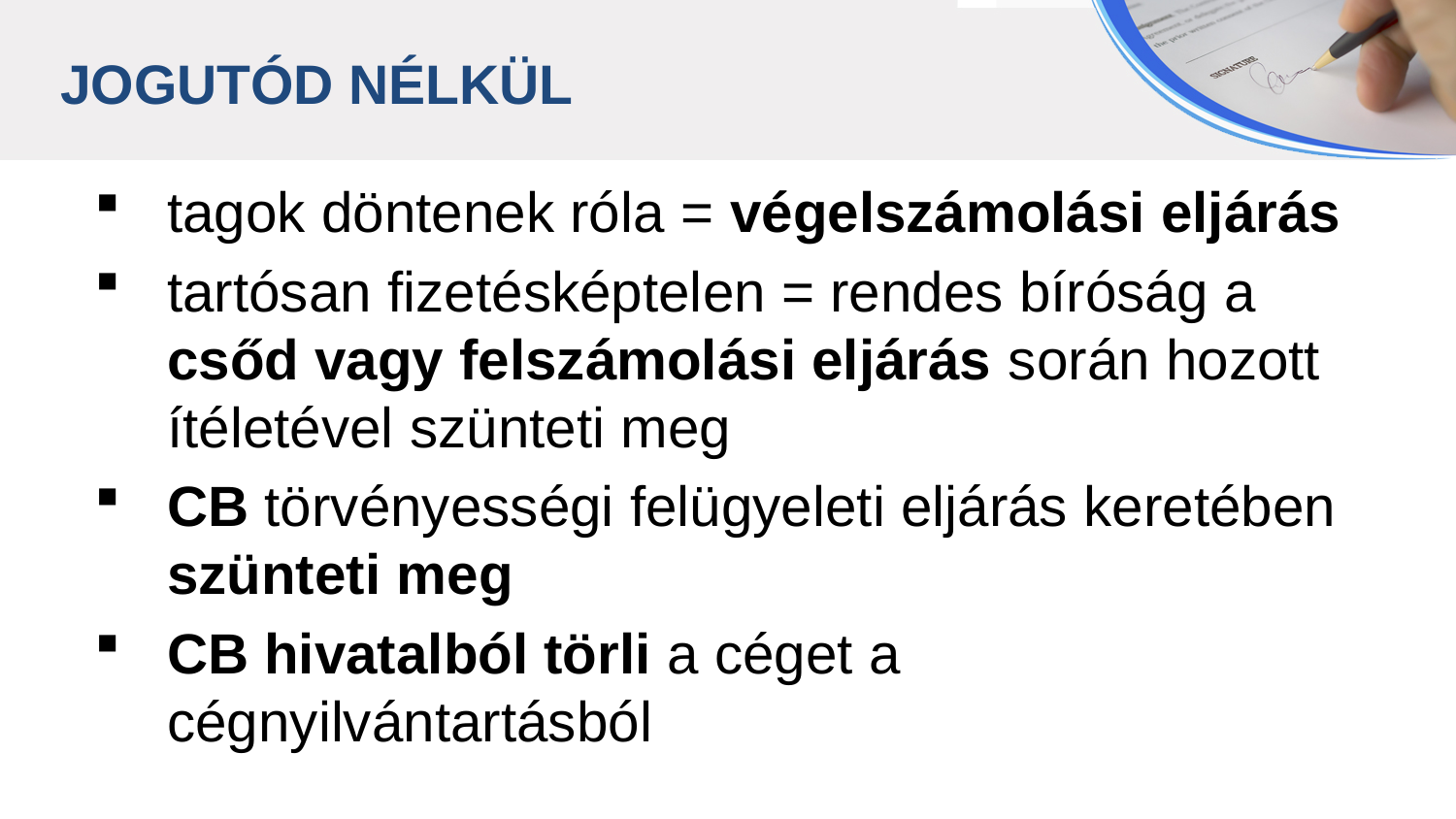

JOGUTÓD NÉLKÜL
tagok döntenek róla = végelszámolási eljárás
tartósan fizetésképtelen = rendes bíróság a csőd vagy felszámolási eljárás során hozott ítéletével szünteti meg
CB törvényességi felügyeleti eljárás keretében  szünteti meg
CB hivatalból törli a céget a cégnyilvántartásból